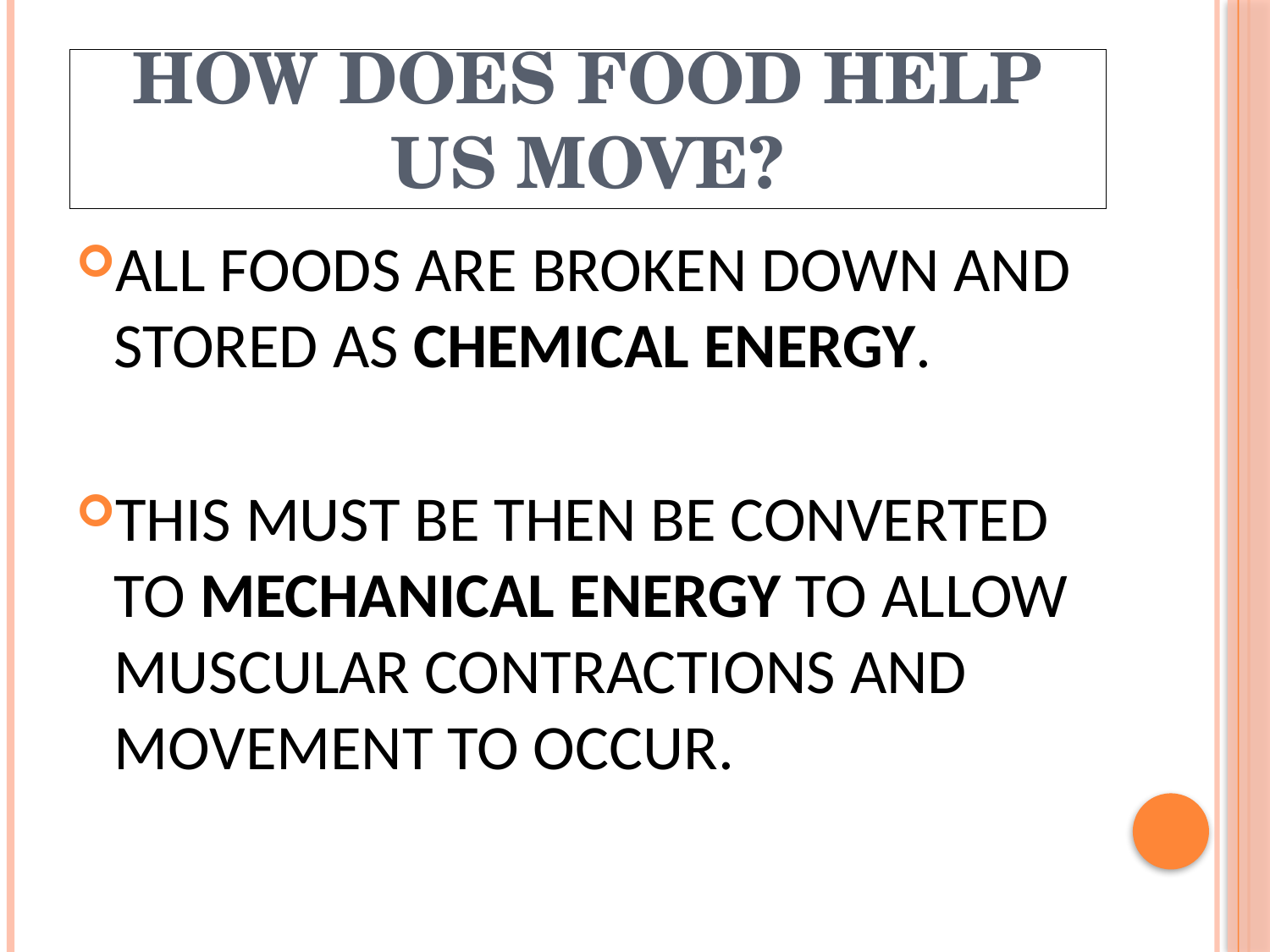

# How does food help us move?
ALL FOODS ARE BROKEN DOWN AND STORED AS CHEMICAL ENERGY.

THIS MUST BE THEN BE CONVERTED TO MECHANICAL ENERGY TO ALLOW MUSCULAR CONTRACTIONS AND MOVEMENT TO OCCUR.